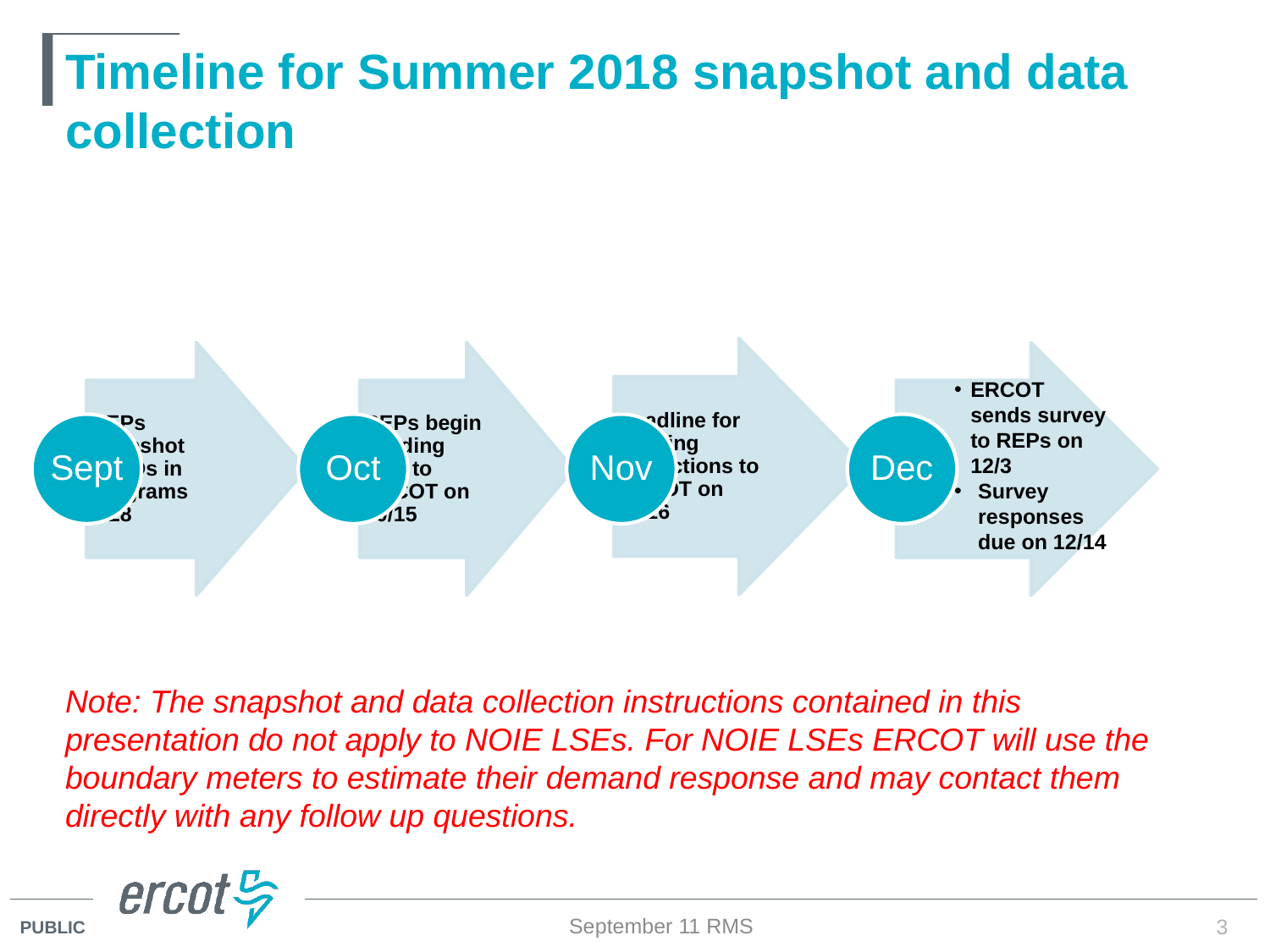

# Timeline for Summer 2018 snapshot and data collection
REPs snapshot ESIIDs in programs 9/28
Sept
REPs begin sending  files to ERCOT on 10/15
Oct
Deadline for sending  corrections to ERCOT on 11/16
Nov
Dec
ERCOT sends survey to REPs on 12/3
Survey responses due on 12/14
Note: The snapshot and data collection instructions contained in this presentation do not apply to NOIE LSEs. For NOIE LSEs ERCOT will use the boundary meters to estimate their demand response and may contact them directly with any follow up questions.
September 11 RMS
3